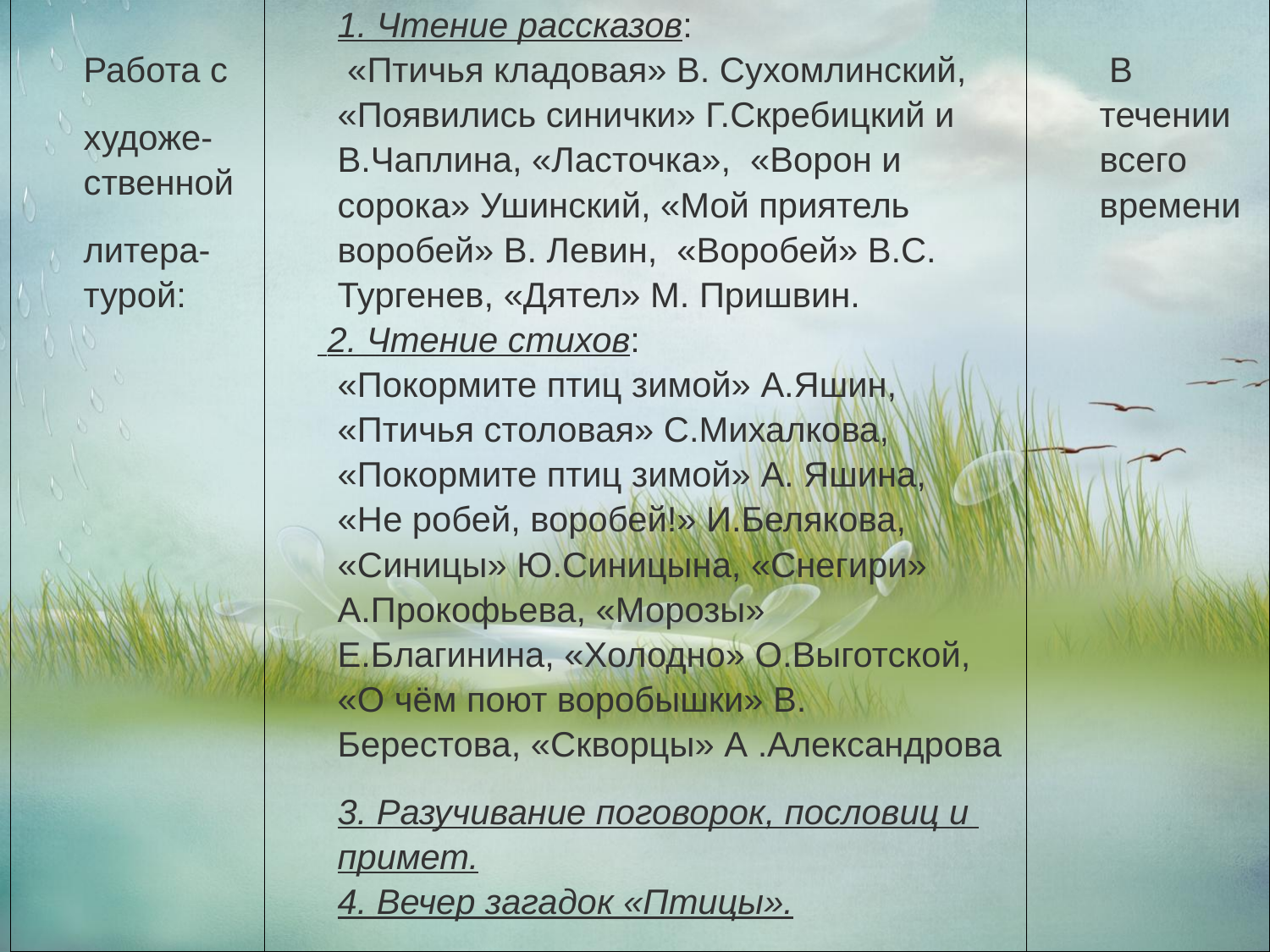

| Работа с художе- ственной литера- турой: | 1. Чтение рассказов: «Птичья кладовая» В. Сухомлинский, «Появились синички» Г.Скребицкий и В.Чаплина, «Ласточка», «Ворон и сорока» Ушинский, «Мой приятель воробей» В. Левин, «Воробей» В.С. Тургенев, «Дятел» М. Пришвин. 2. Чтение стихов: «Покормите птиц зимой» А.Яшин, «Птичья столовая» С.Михалкова, «Покормите птиц зимой» А. Яшина, «Не робей, воробей!» И.Белякова, «Синицы» Ю.Синицына, «Снегири» А.Прокофьева, «Морозы» Е.Благинина, «Холодно» О.Выготской, «О чём поют воробышки» В. Берестова, «Скворцы» А .Александрова 3. Разучивание поговорок, пословиц и примет. 4. Вечер загадок «Птицы». | В течении всего времени |
| --- | --- | --- |